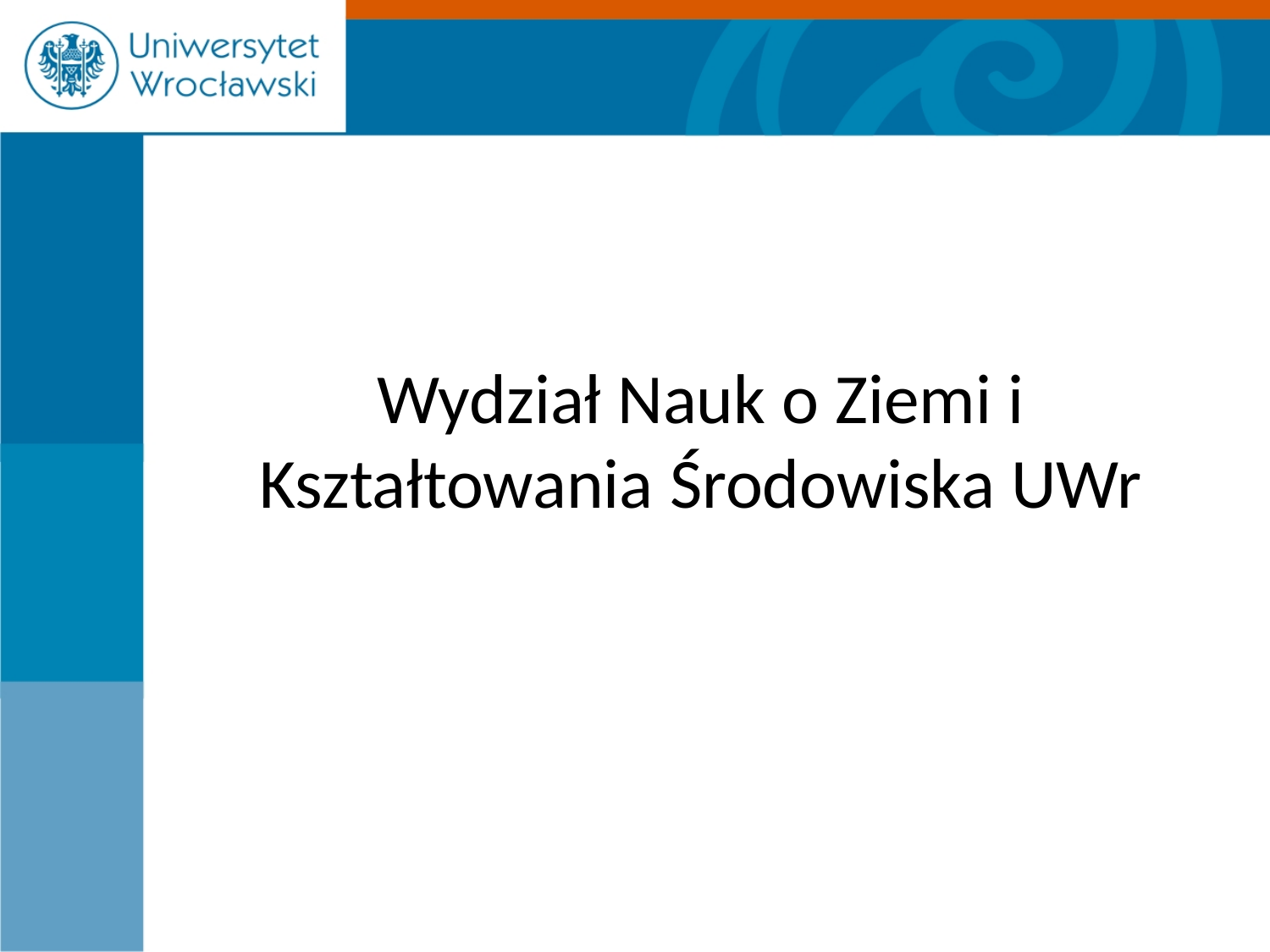

# Wydział Nauk o Ziemi i Kształtowania Środowiska UWr